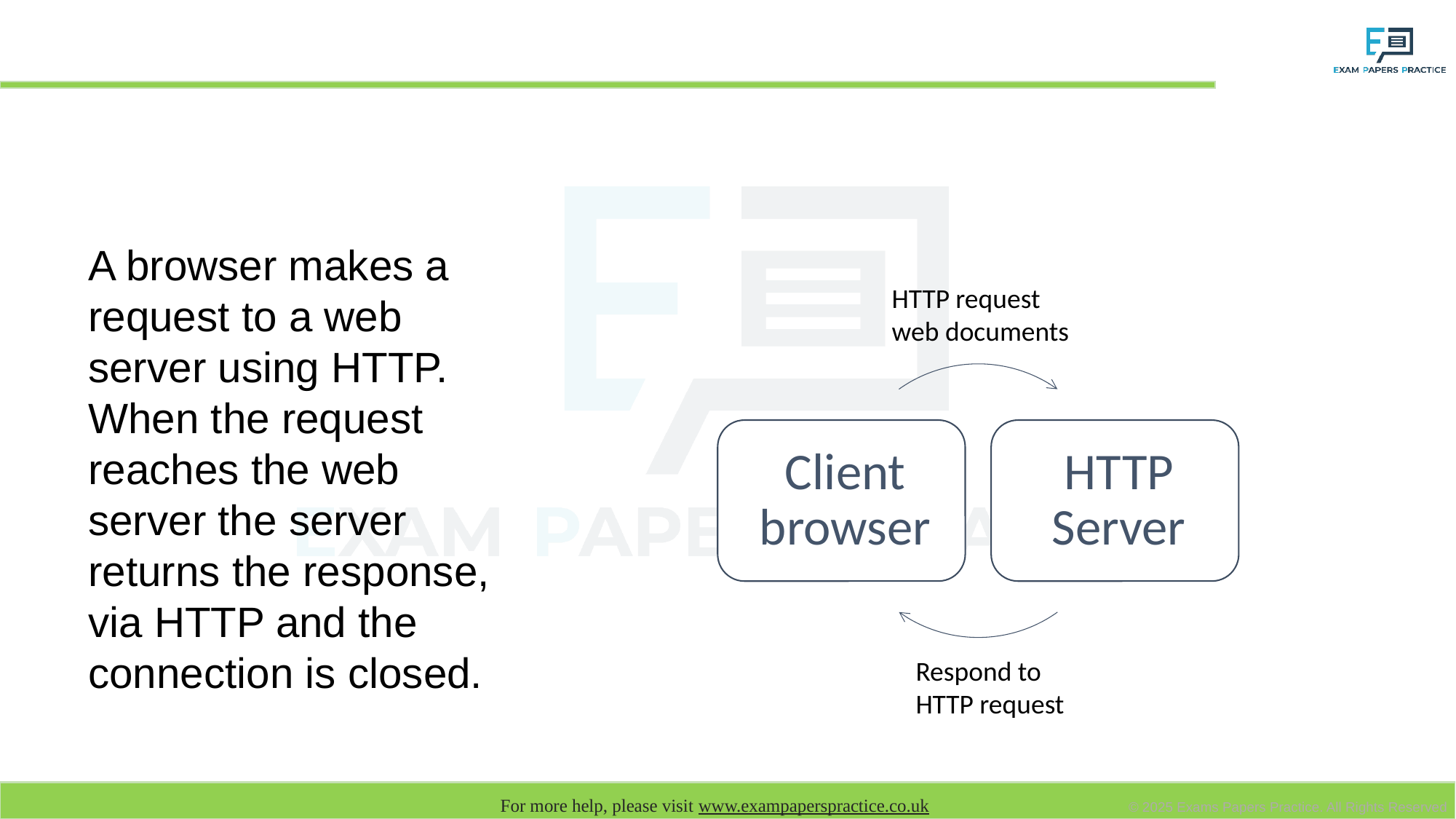

# Client server model
A browser makes a request to a web server using HTTP. When the request reaches the web server the server returns the response, via HTTP and the connection is closed.
HTTP request web documents
Client browser
HTTP Server
Respond to HTTP request